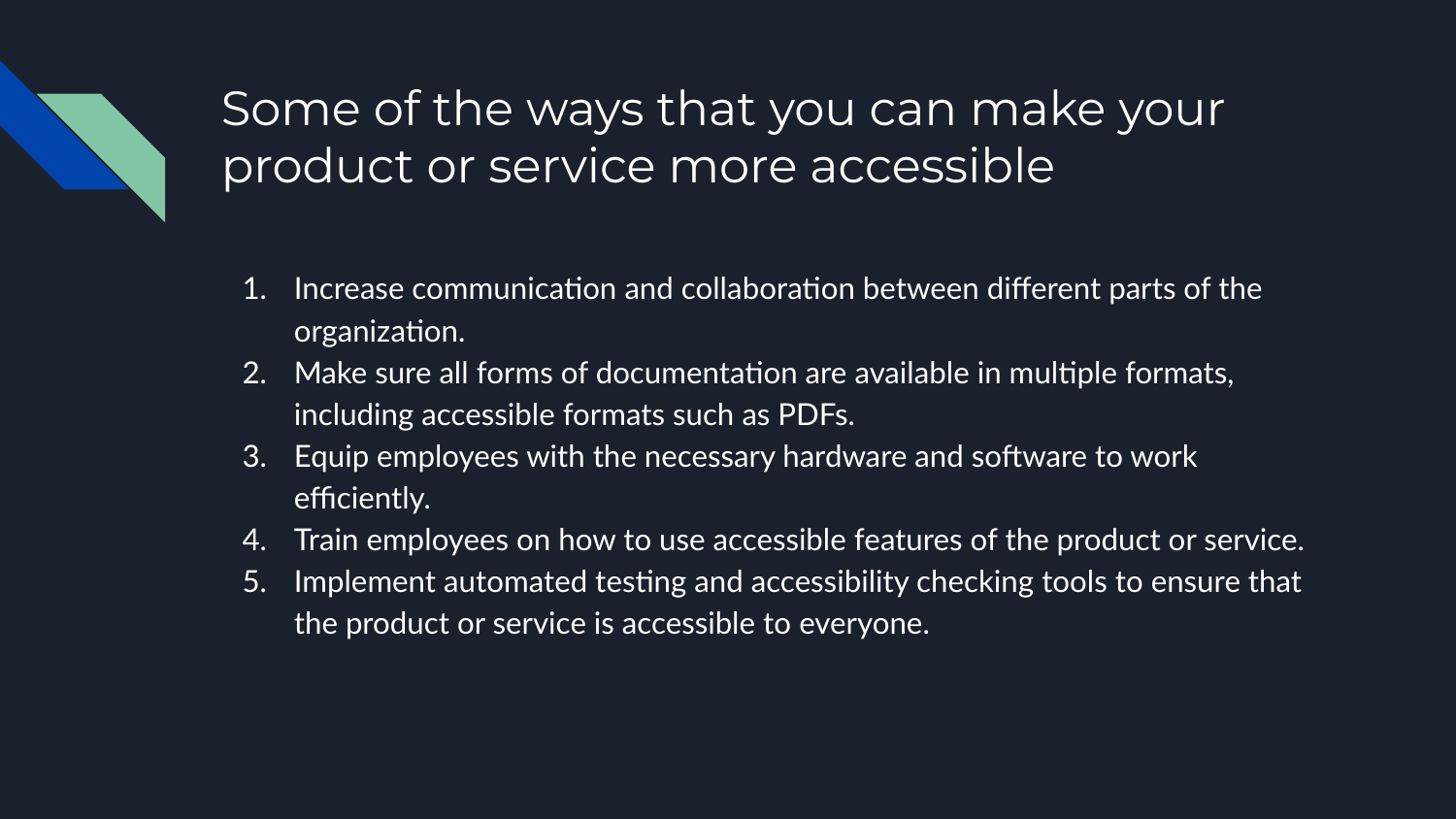

# Some of the ways that you can make your product or service more accessible
Increase communication and collaboration between different parts of the organization.
Make sure all forms of documentation are available in multiple formats, including accessible formats such as PDFs.
Equip employees with the necessary hardware and software to work efficiently.
Train employees on how to use accessible features of the product or service.
Implement automated testing and accessibility checking tools to ensure that the product or service is accessible to everyone.